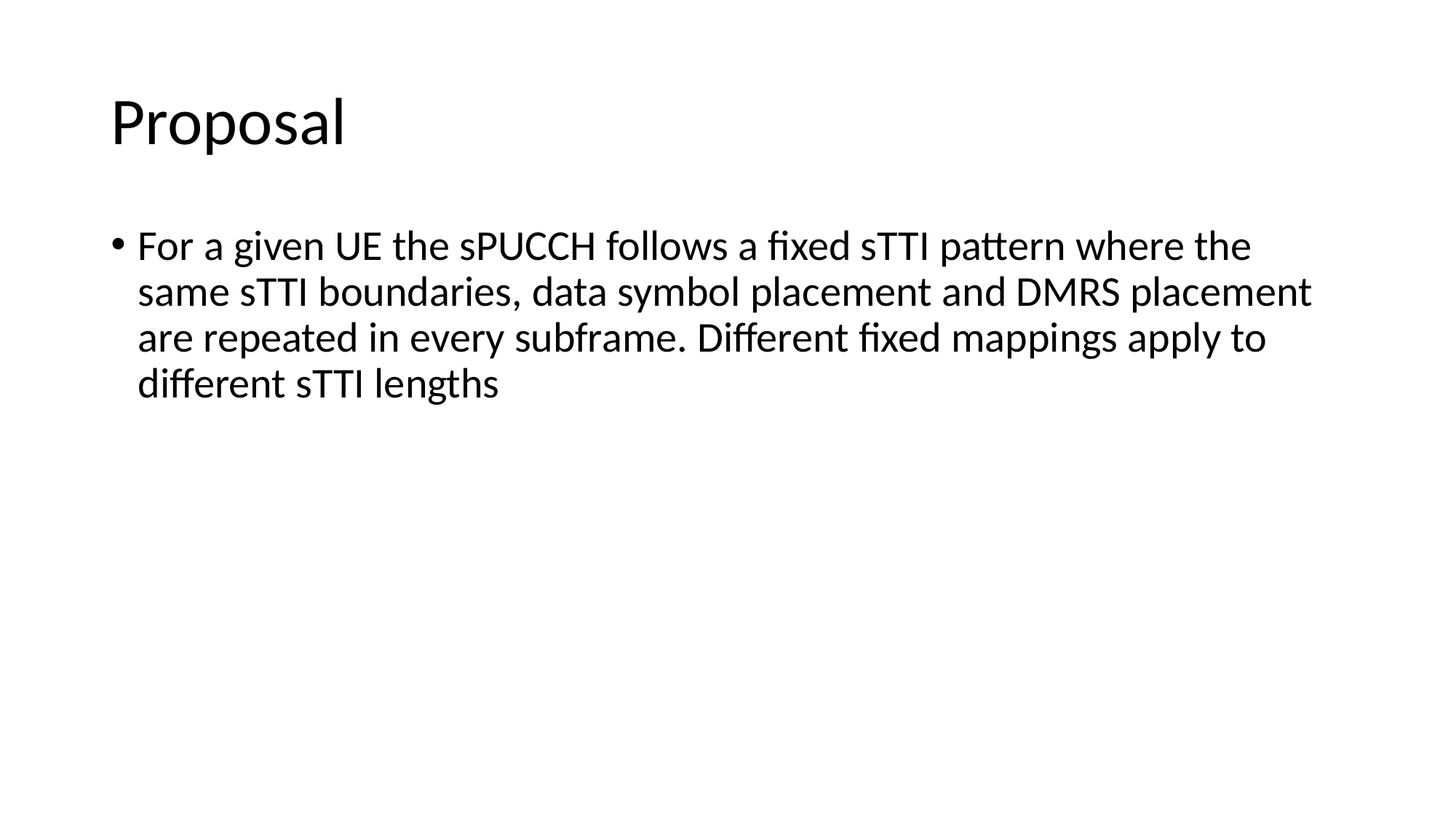

# Proposal
For a given UE the sPUCCH follows a fixed sTTI pattern where the same sTTI boundaries, data symbol placement and DMRS placement are repeated in every subframe. Different fixed mappings apply to different sTTI lengths